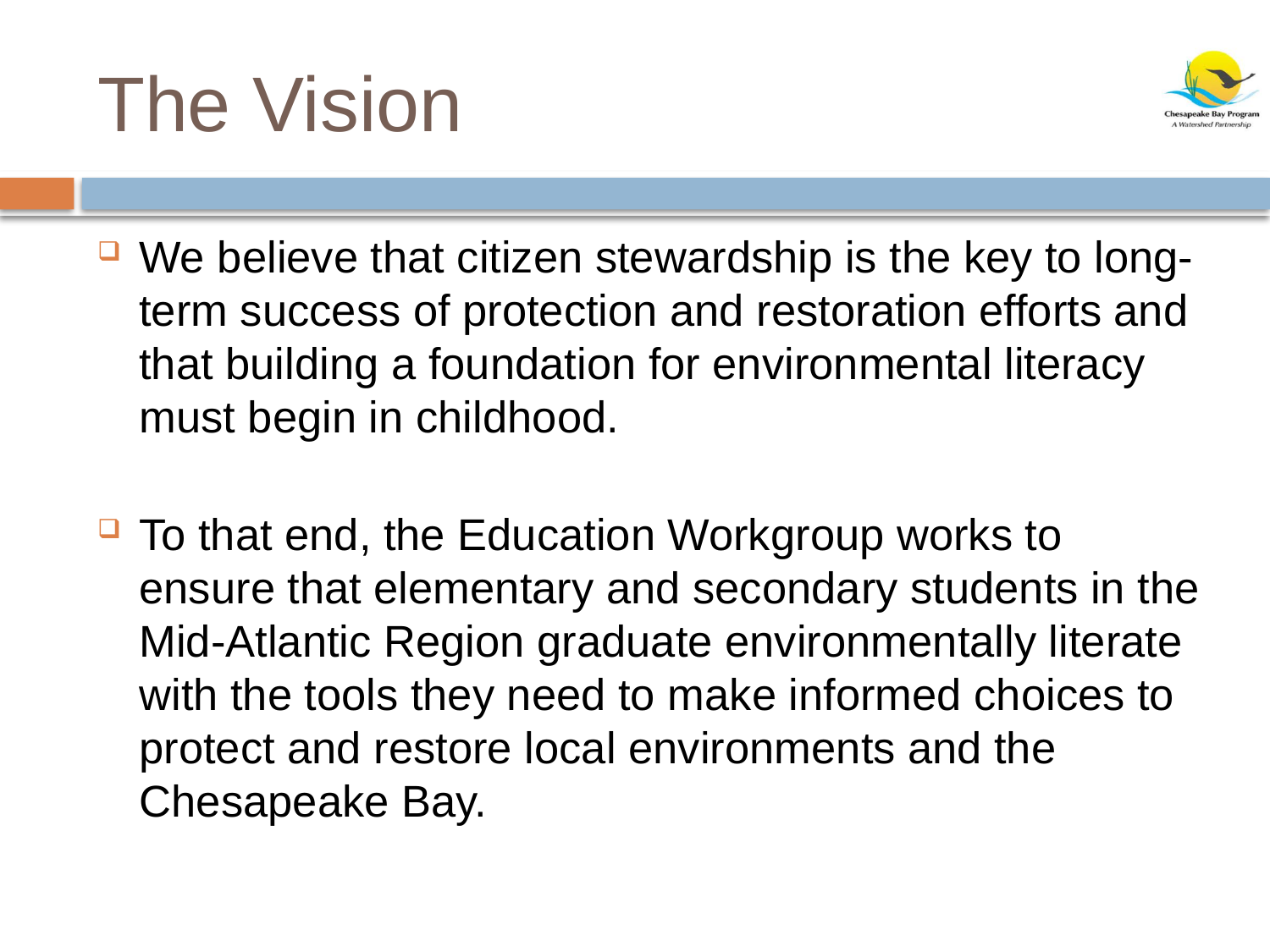

# The Vision
We believe that citizen stewardship is the key to long-term success of protection and restoration efforts and that building a foundation for environmental literacy must begin in childhood.
To that end, the Education Workgroup works to ensure that elementary and secondary students in the Mid-Atlantic Region graduate environmentally literate with the tools they need to make informed choices to protect and restore local environments and the Chesapeake Bay.